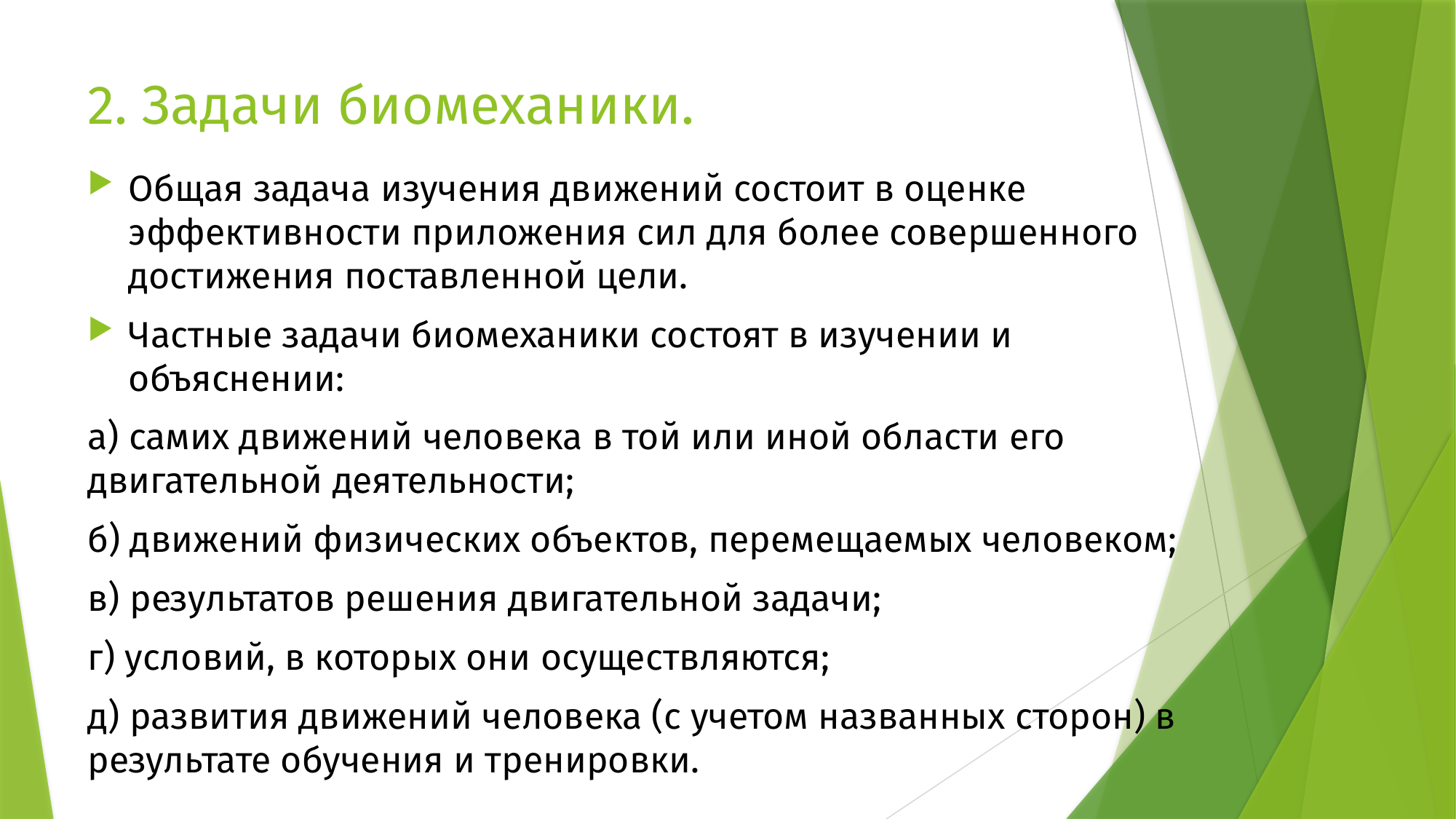

# 2. Задачи биомеханики.
Общая задача изучения движений состоит в оценке эффективности приложения сил для более совершенного достижения поставленной цели.
Частные задачи биомеханики состоят в изучении и объяснении:
а) самих движений человека в той или иной области его двигательной деятельности;
б) движений физических объектов, перемещаемых человеком;
в) результатов решения двигательной задачи;
г) условий, в которых они осуществляются;
д) развития движений человека (с учетом названных сторон) в результате обучения и тренировки.